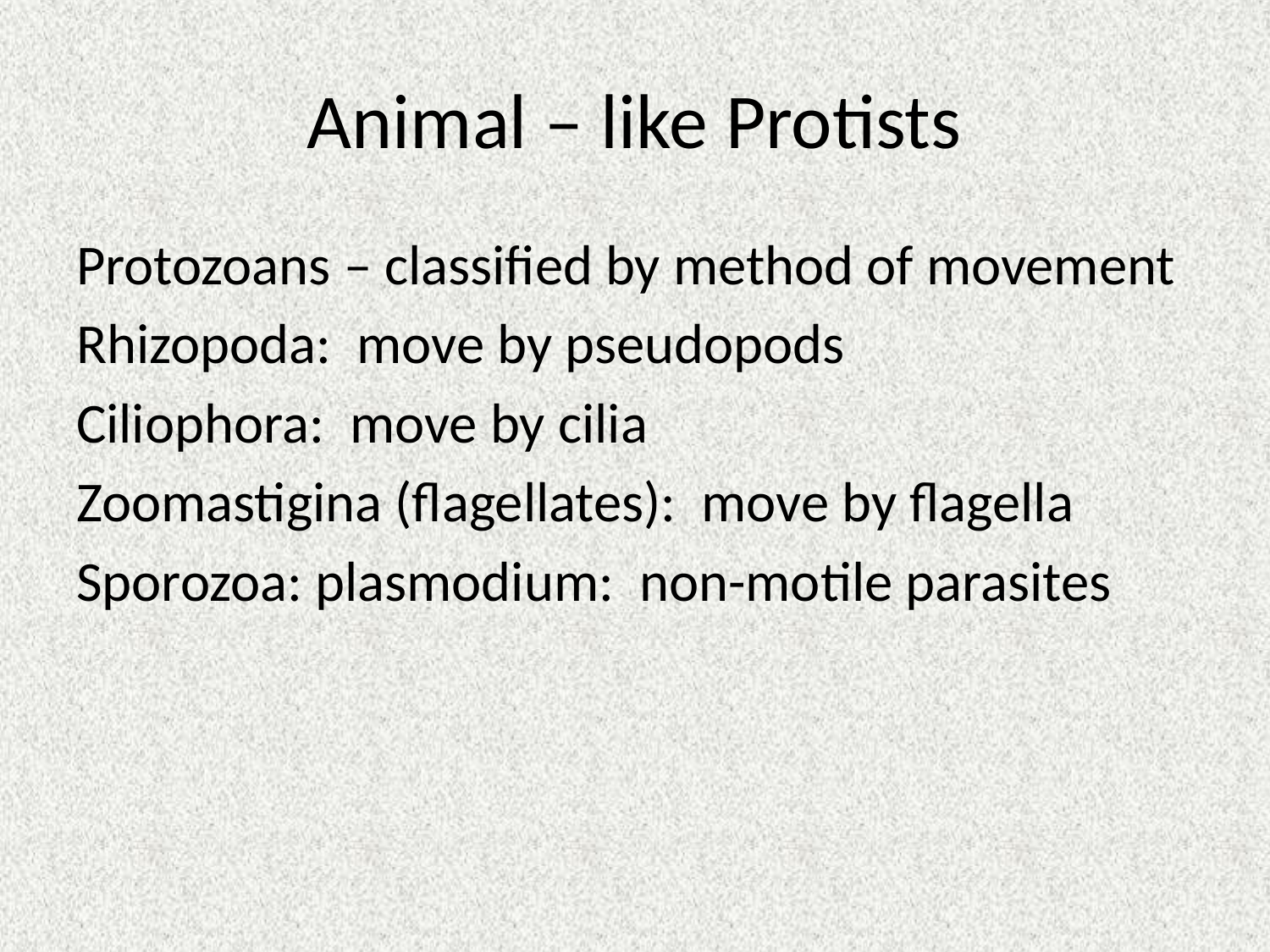

# Animal – like Protists
Protozoans – classified by method of movement
Rhizopoda:  move by pseudopods
Ciliophora:  move by cilia
Zoomastigina (flagellates):  move by flagella
Sporozoa: plasmodium:  non-motile parasites